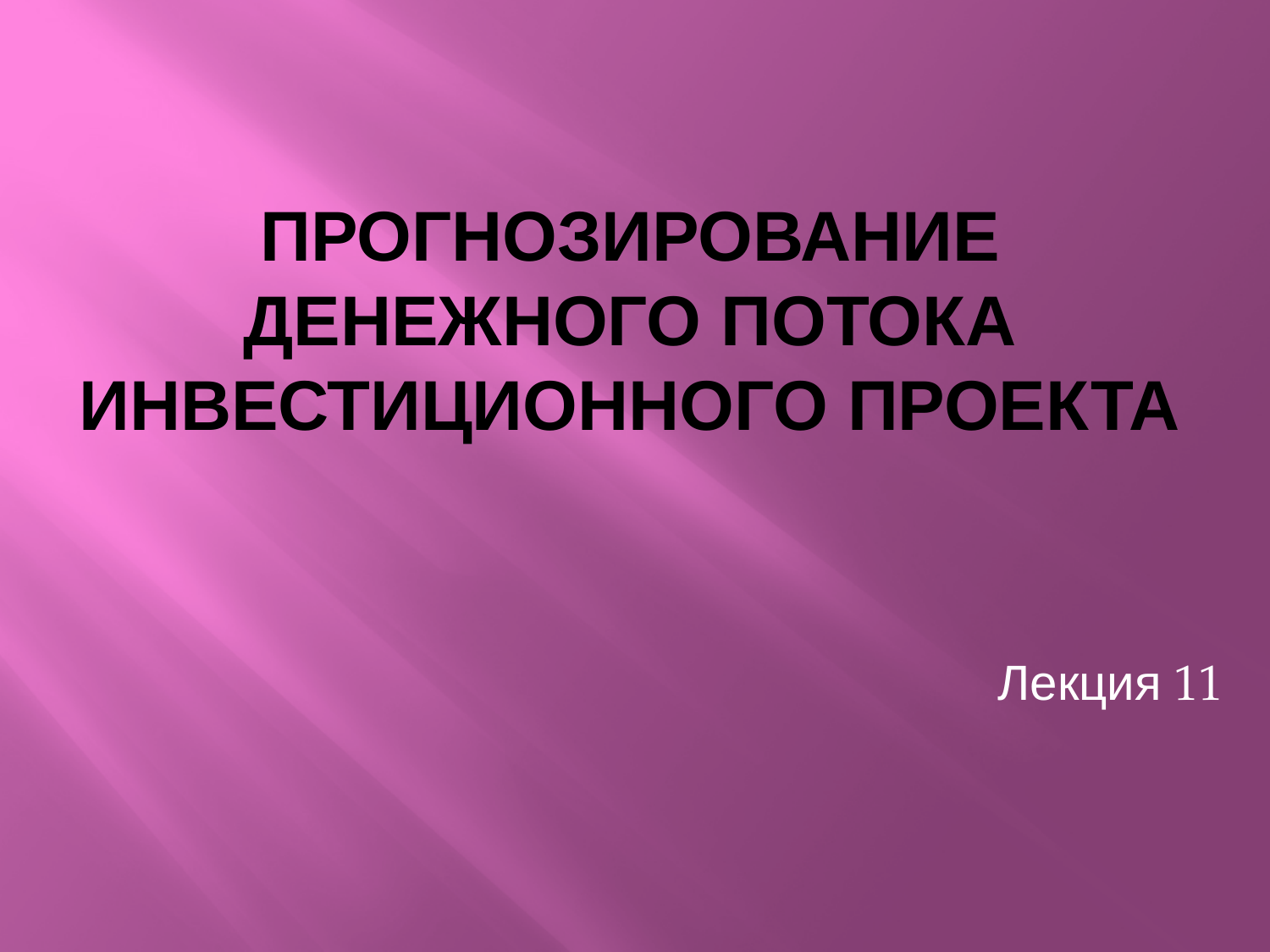

# ПРОГНОЗИРОВАНИЕ ДЕНЕЖНОГО ПОТОКА ИНВЕСТИЦИОННОГО ПРОЕКТА
Лекция 11